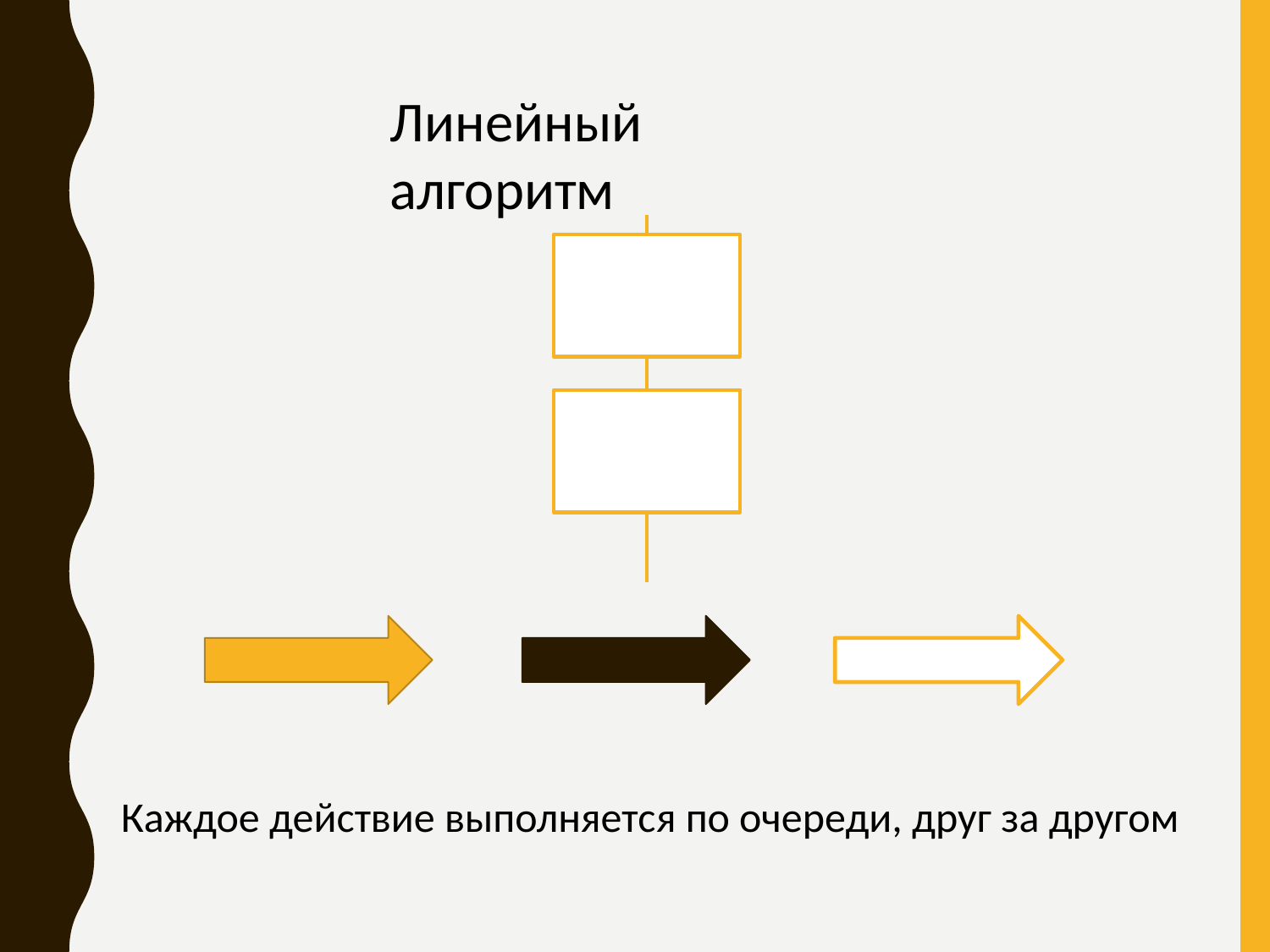

Линейный алгоритм

Каждое действие выполняется по очереди, друг за другом